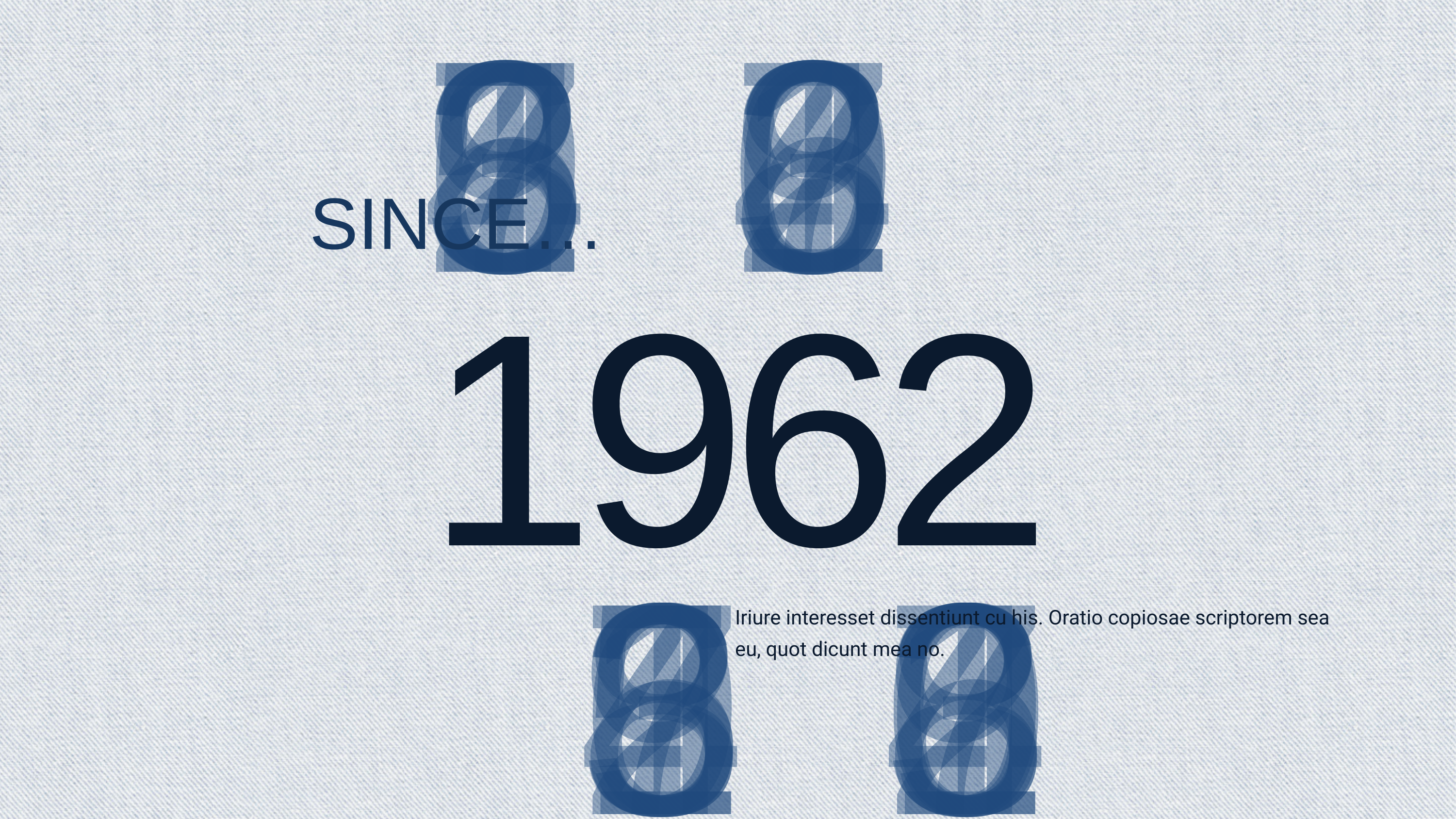

SINCE…
1
9
6
2

Iriure interesset dissentiunt cu his. Oratio copiosae scriptorem sea eu, quot dicunt mea no.